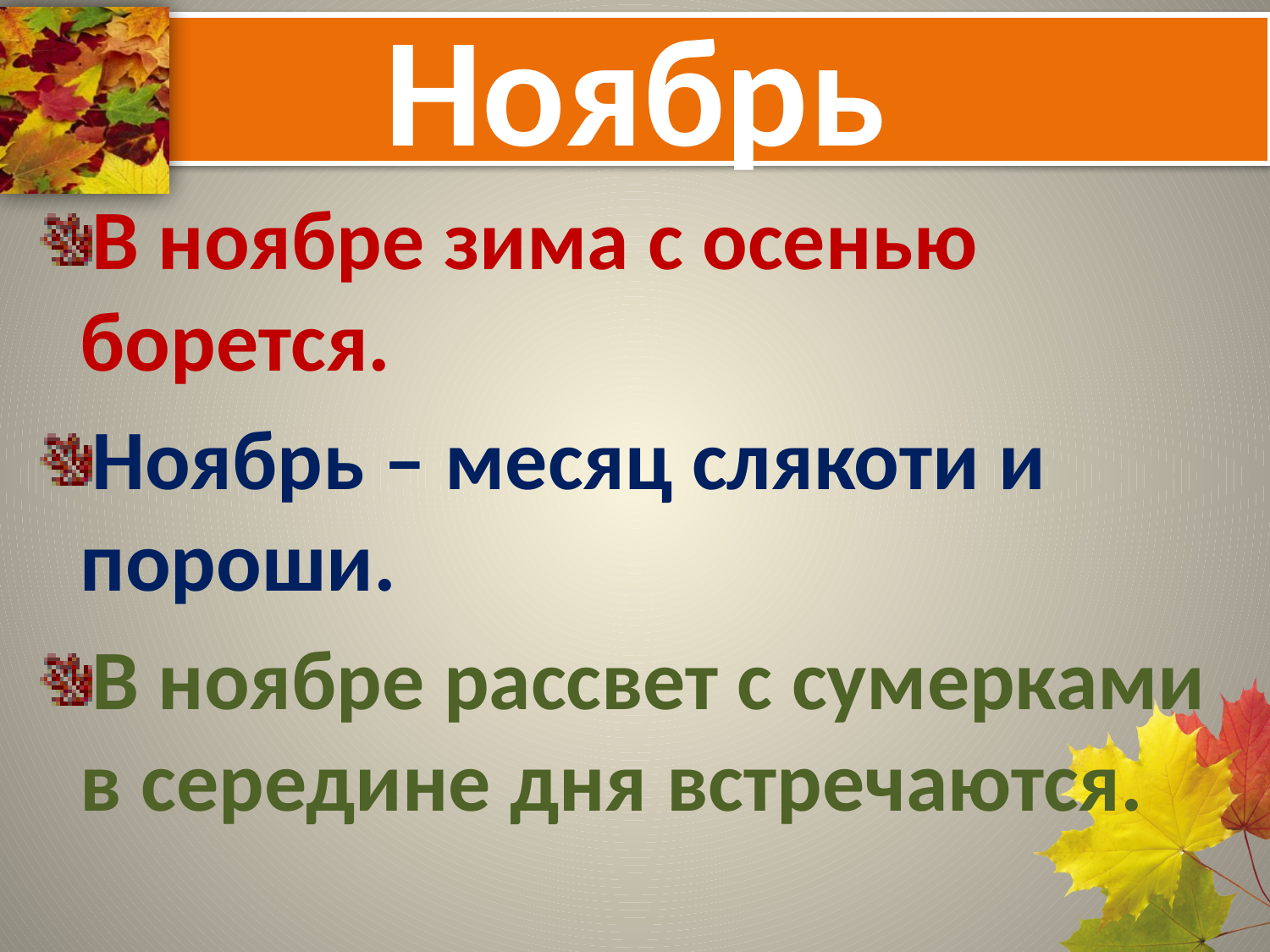

# Ноябрь
В ноябре зима с осенью борется.
Ноябрь – месяц слякоти и пороши.
В ноябре рассвет с сумерками в середине дня встречаются.